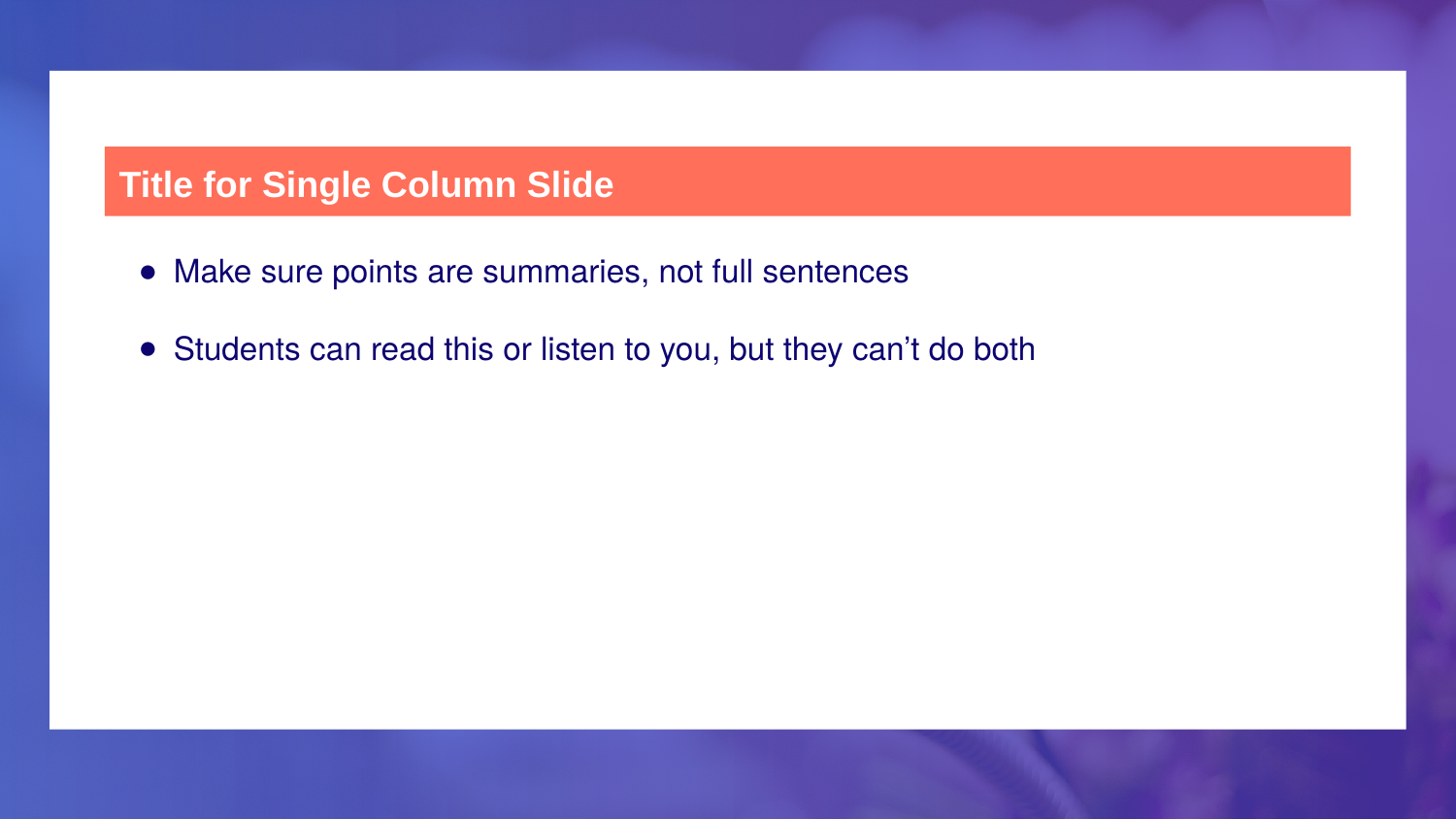

# Title for Single Column Slide
Make sure points are summaries, not full sentences
Students can read this or listen to you, but they can’t do both